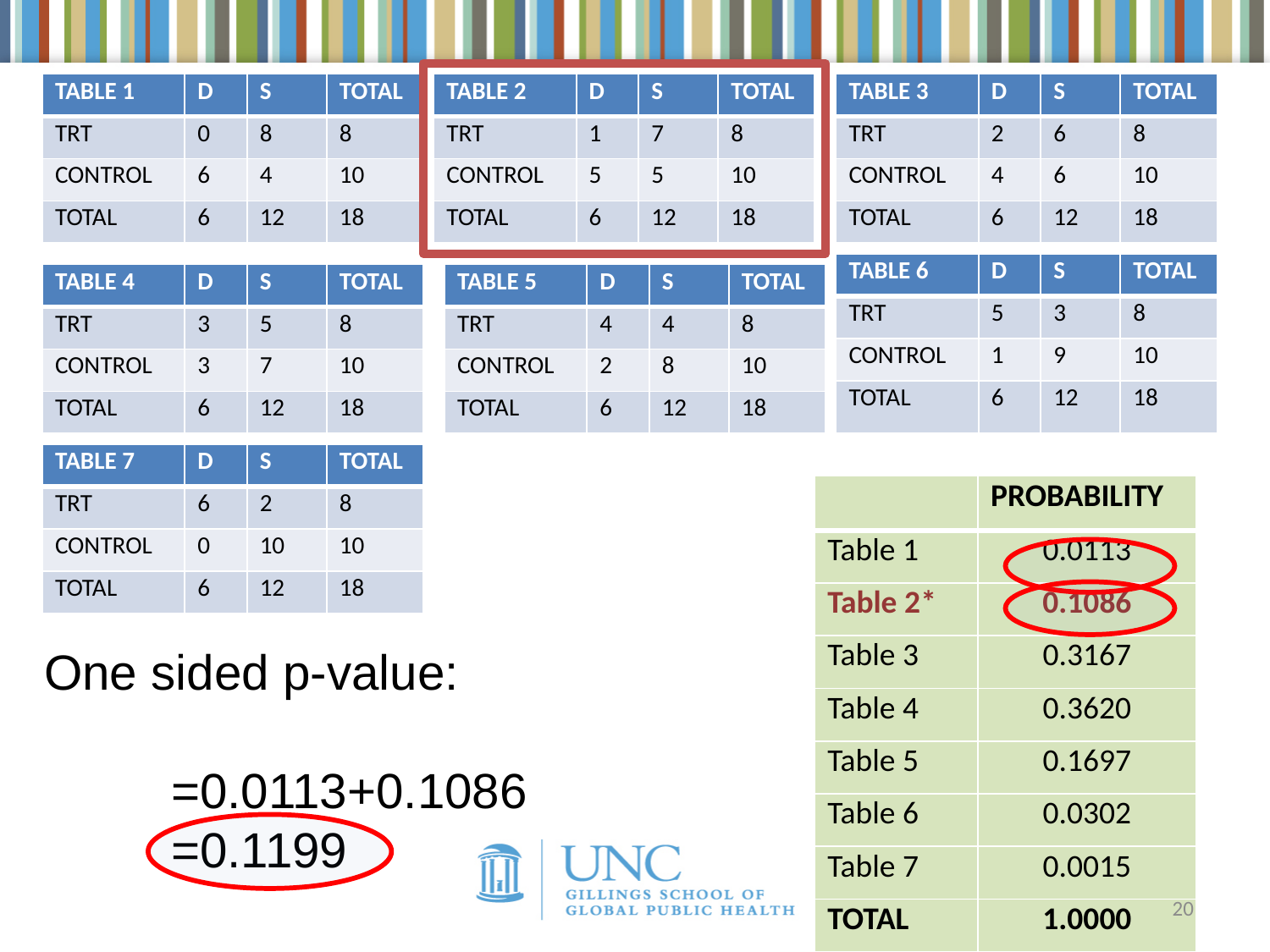

#

| TABLE 1 | D | S | TOTAL |
| --- | --- | --- | --- |
| TRT | 0 | 8 | 8 |
| CONTROL | 6 | 4 | 10 |
| TOTAL | 6 | 12 | 18 |
| TABLE 2 | D | S | TOTAL |
| --- | --- | --- | --- |
| TRT | 1 | 7 | 8 |
| CONTROL | 5 | 5 | 10 |
| TOTAL | 6 | 12 | 18 |
| TABLE 3 | D | S | TOTAL |
| --- | --- | --- | --- |
| TRT | 2 | 6 | 8 |
| CONTROL | 4 | 6 | 10 |
| TOTAL | 6 | 12 | 18 |
| TABLE 6 | D | S | TOTAL |
| --- | --- | --- | --- |
| TRT | 5 | 3 | 8 |
| CONTROL | 1 | 9 | 10 |
| TOTAL | 6 | 12 | 18 |
| TABLE 4 | D | S | TOTAL |
| --- | --- | --- | --- |
| TRT | 3 | 5 | 8 |
| CONTROL | 3 | 7 | 10 |
| TOTAL | 6 | 12 | 18 |
| TABLE 5 | D | S | TOTAL |
| --- | --- | --- | --- |
| TRT | 4 | 4 | 8 |
| CONTROL | 2 | 8 | 10 |
| TOTAL | 6 | 12 | 18 |

| TABLE 7 | D | S | TOTAL |
| --- | --- | --- | --- |
| TRT | 6 | 2 | 8 |
| CONTROL | 0 | 10 | 10 |
| TOTAL | 6 | 12 | 18 |
|  | PROBABILITY |
| --- | --- |
| Table 1 | 0.0113 |
| Table 2\* | 0.1086 |
| Table 3 | 0.3167 |
| Table 4 | 0.3620 |
| Table 5 | 0.1697 |
| Table 6 | 0.0302 |
| Table 7 | 0.0015 |
| TOTAL | 1.0000 |

One sided p-value:

 	=0.0113+0.1086
	=0.1199

20